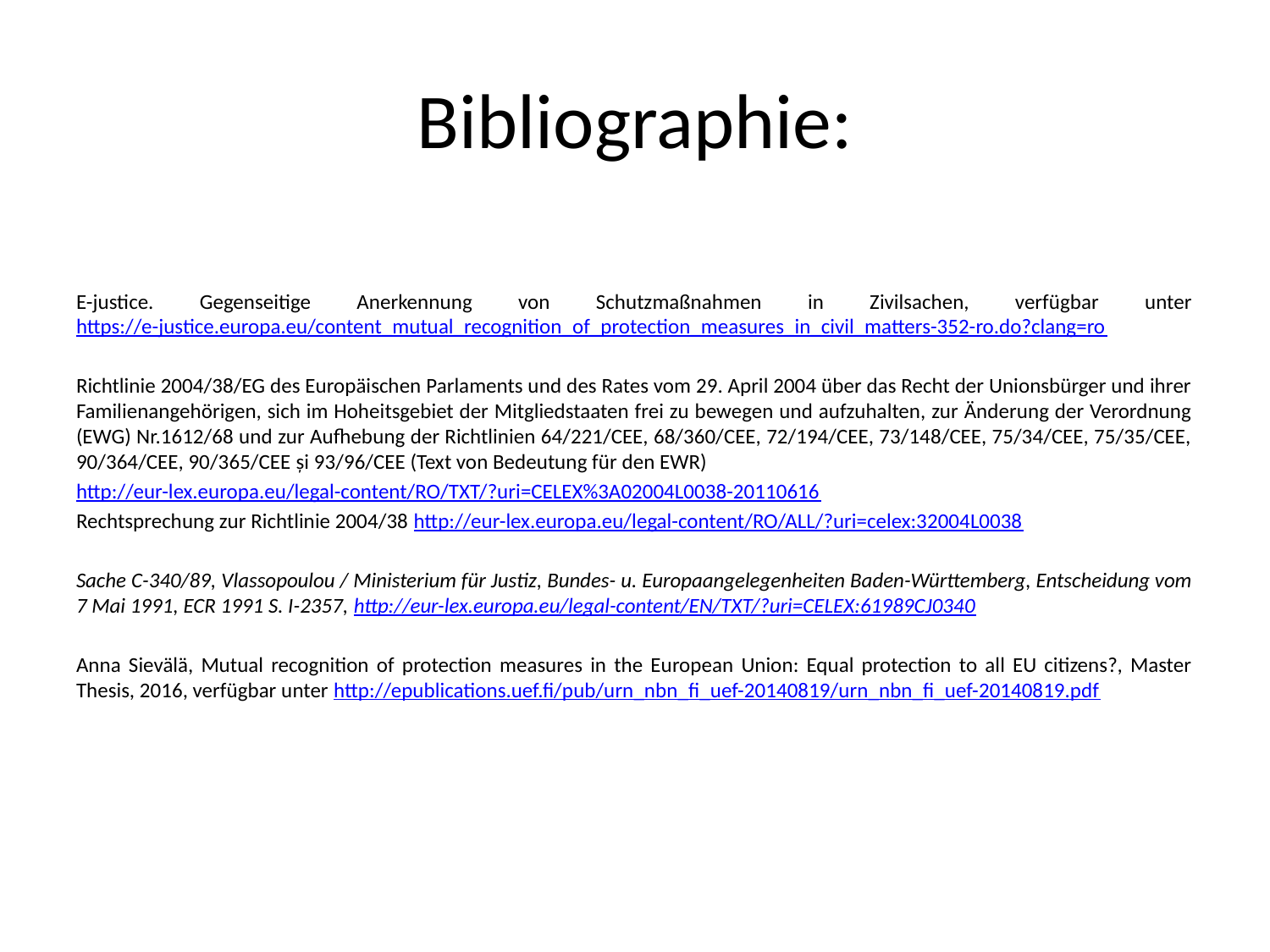

# Bibliographie:

E-justice. Gegenseitige Anerkennung von Schutzmaßnahmen in Zivilsachen, verfügbar unter https://e-justice.europa.eu/content_mutual_recognition_of_protection_measures_in_civil_matters-352-ro.do?clang=ro

Richtlinie 2004/38/EG des Europäischen Parlaments und des Rates vom 29. April 2004 über das Recht der Unionsbürger und ihrer Familienangehörigen, sich im Hoheitsgebiet der Mitgliedstaaten frei zu bewegen und aufzuhalten, zur Änderung der Verordnung (EWG) Nr.1612/68 und zur Aufhebung der Richtlinien 64/221/CEE, 68/360/CEE, 72/194/CEE, 73/148/CEE, 75/34/CEE, 75/35/CEE, 90/364/CEE, 90/365/CEE și 93/96/CEE (Text von Bedeutung für den EWR)
http://eur-lex.europa.eu/legal-content/RO/TXT/?uri=CELEX%3A02004L0038-20110616
Rechtsprechung zur Richtlinie 2004/38 http://eur-lex.europa.eu/legal-content/RO/ALL/?uri=celex:32004L0038

Sache C-340/89, Vlassopoulou / Ministerium für Justiz, Bundes- u. Europaangelegenheiten Baden-Württemberg, Entscheidung vom 7 Mai 1991, ECR 1991 S. I-2357, http://eur-lex.europa.eu/legal-content/EN/TXT/?uri=CELEX:61989CJ0340

Anna Sievälä, Mutual recognition of protection measures in the European Union: Equal protection to all EU citizens?, Master Thesis, 2016, verfügbar unter http://epublications.uef.fi/pub/urn_nbn_fi_uef-20140819/urn_nbn_fi_uef-20140819.pdf